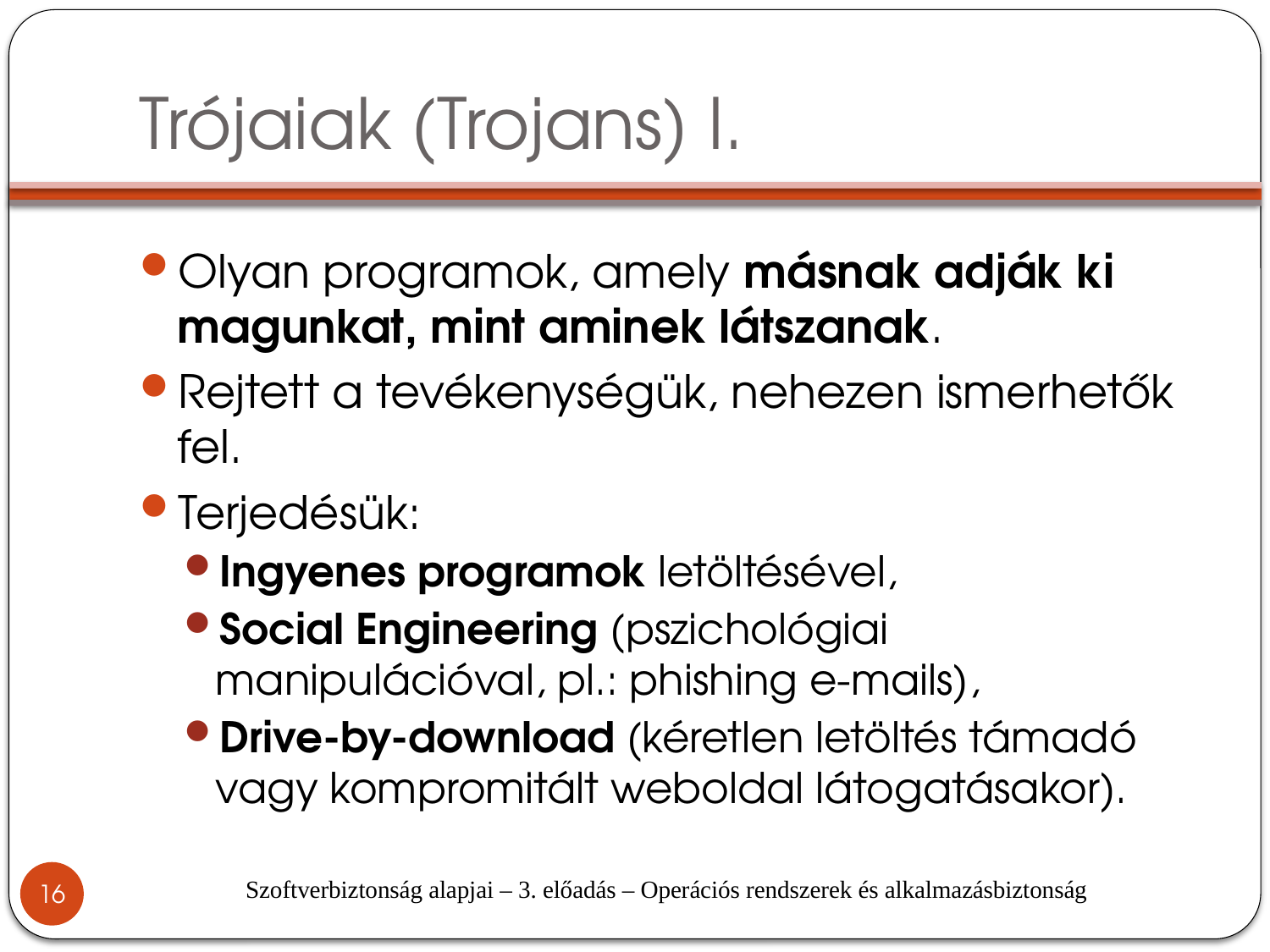

# Trójaiak (Trojans) I.
Olyan programok, amely másnak adják ki magunkat, mint aminek látszanak.
Rejtett a tevékenységük, nehezen ismerhetők fel.
Terjedésük:
Ingyenes programok letöltésével,
Social Engineering (pszichológiai manipulációval, pl.: phishing e-mails),
Drive-by-download (kéretlen letöltés támadó vagy kompromitált weboldal látogatásakor).
Szoftverbiztonság alapjai – 3. előadás – Operációs rendszerek és alkalmazásbiztonság
16